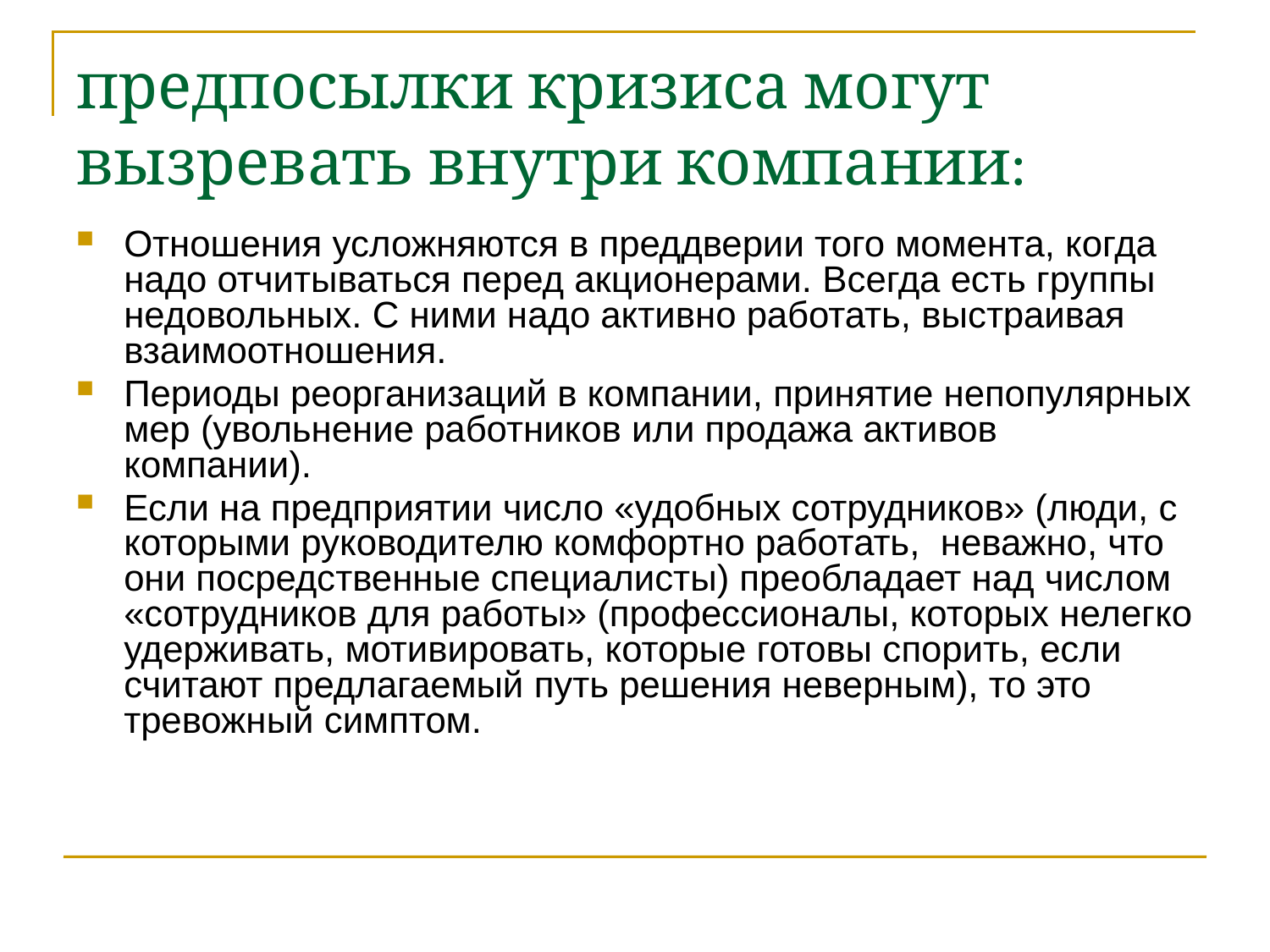

предпосылки кризиса могут вызревать внутри компании:
Отношения усложняются в преддверии того момента, когда надо отчитываться перед акционерами. Всегда есть группы недовольных. С ними надо активно работать, выстраивая взаимоотношения.
Периоды реорганизаций в компании, принятие непопулярных мер (увольнение работников или продажа активов компании).
Если на предприятии число «удобных сотрудников» (люди, с которыми руководителю комфортно работать,  неважно, что они посредственные специалисты) преобладает над числом «сотрудников для работы» (профессионалы, которых нелегко удерживать, мотивировать, которые готовы спорить, если считают предлагаемый путь решения неверным), то это тревожный симптом.